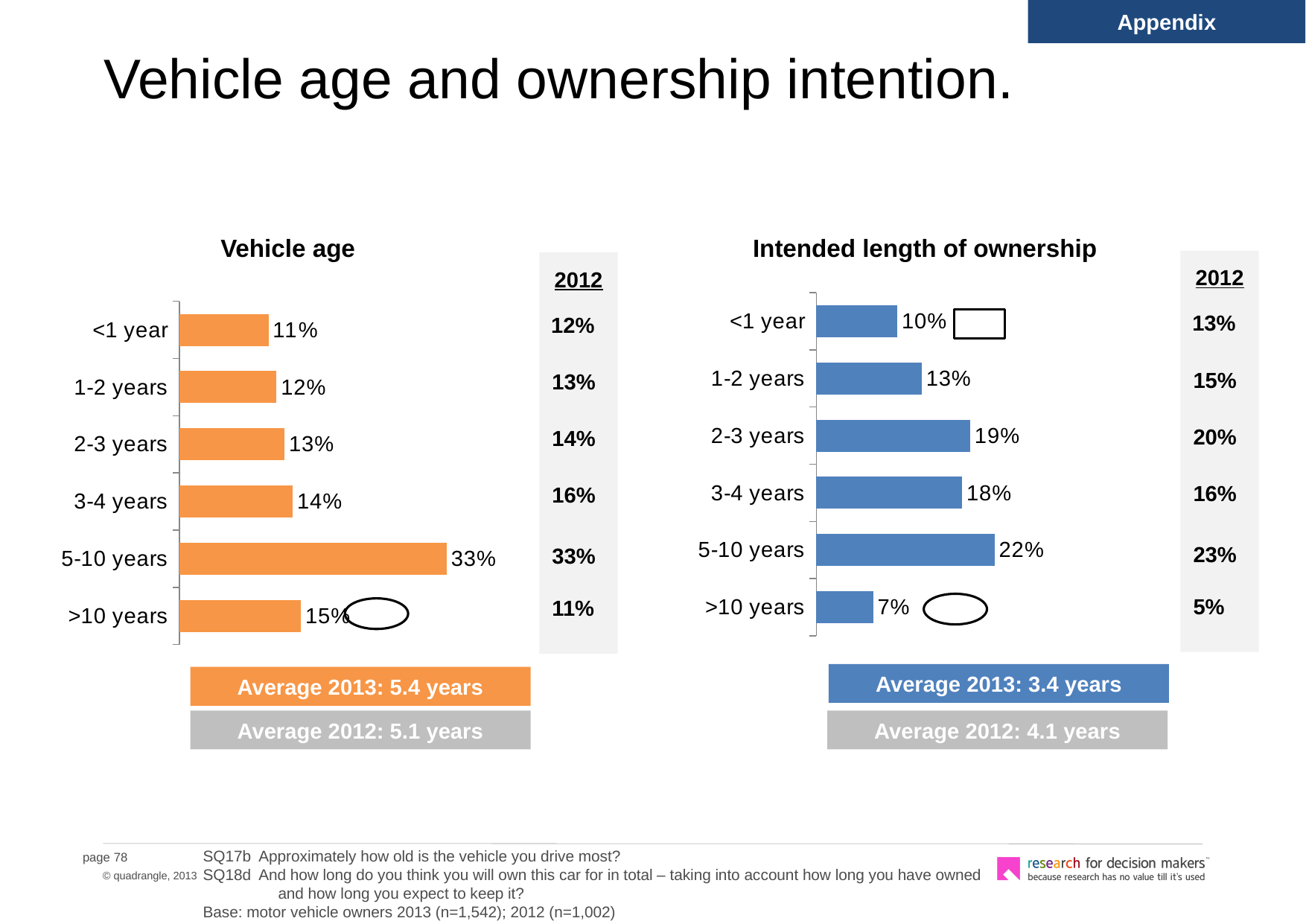

Appendix
Vehicle age and ownership intention.
Vehicle age
Intended length of ownership

2012
2012

### Chart

| Category | Intended length of ownership |
|---|---|
| <1 year | 0.1 |
| 1-2 years | 0.13 |
| 2-3 years | 0.19 |
| 3-4 years | 0.18000000000000024 |
| 5-10 years | 0.22 |
| >10 years | 0.07000000000000002 |

### Chart

| Category | Vehicle age |
|---|---|
| <1 year | 0.11 |
| 1-2 years | 0.12000000000000002 |
| 2-3 years | 0.13 |
| 3-4 years | 0.14 |
| 5-10 years | 0.33000000000000196 |
| >10 years | 0.15000000000000024 |
13%
12%

15%
13%
20%
14%
16%
16%
23%
33%
5%
11%

Average 2013: 3.4 years
Average 2013: 5.4 years
Average 2012: 4.1 years
Average 2012: 5.1 years
SQ17b  Approximately how old is the vehicle you drive most?
SQ18d  And how long do you think you will own this car for in total – taking into account how long you have owned and how long you expect to keep it?
Base: motor vehicle owners 2013 (n=1,542); 2012 (n=1,002)